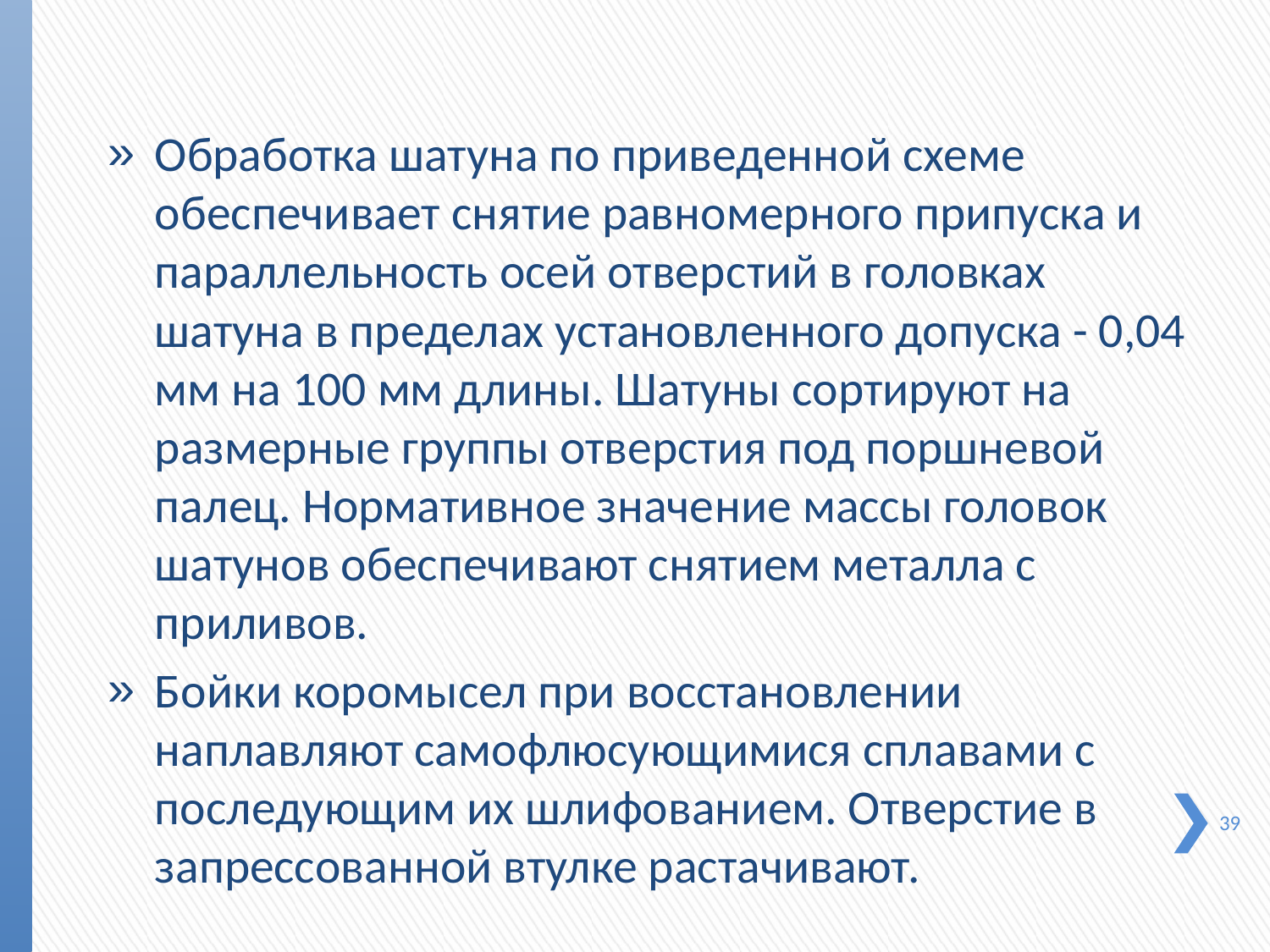

Обработка шатуна по приведенной схеме обеспечивает снятие равномерного припуска и параллельность осей отвер­стий в головках шатуна в пределах установленного допуска - 0,04 мм на 100 мм длины. Шатуны сортируют на размерные группы отверстия под поршневой палец. Нормативное значе­ние массы головок шатунов обеспечивают снятием металла с приливов.
Бойки коромысел при восстановлении наплавляют само­флюсующимися сплавами с последующим их шлифованием. Отверстие в запрессованной втулке растачивают.

39